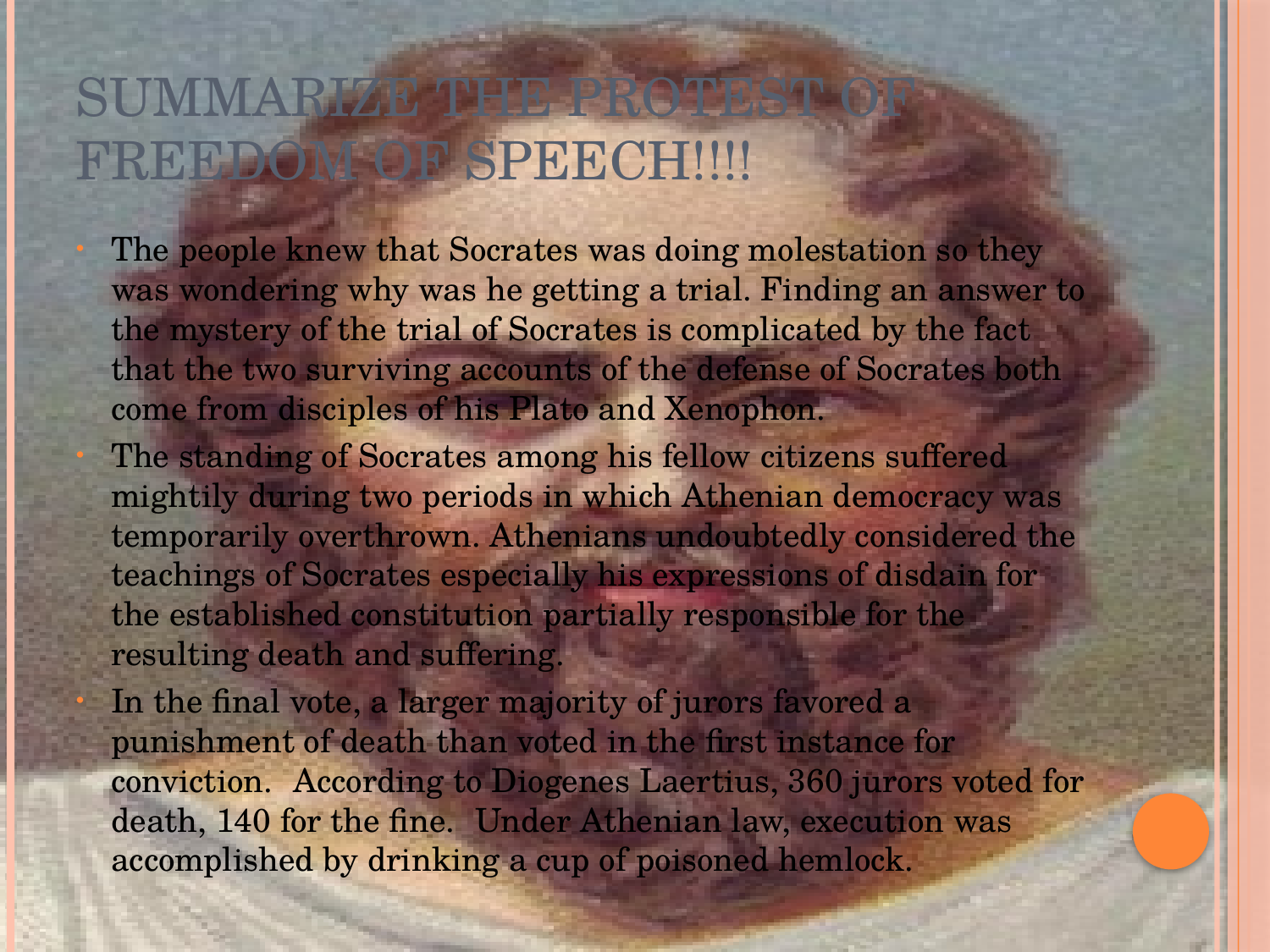

# Summarize the protest of freedom of speech!!!!
The people knew that Socrates was doing molestation so they was wondering why was he getting a trial. Finding an answer to the mystery of the trial of Socrates is complicated by the fact that the two surviving accounts of the defense of Socrates both come from disciples of his Plato and Xenophon.
The standing of Socrates among his fellow citizens suffered mightily during two periods in which Athenian democracy was temporarily overthrown. Athenians undoubtedly considered the teachings of Socrates especially his expressions of disdain for the established constitution partially responsible for the resulting death and suffering.
In the final vote, a larger majority of jurors favored a punishment of death than voted in the first instance for conviction.  According to Diogenes Laertius, 360 jurors voted for death, 140 for the fine.  Under Athenian law, execution was accomplished by drinking a cup of poisoned hemlock.